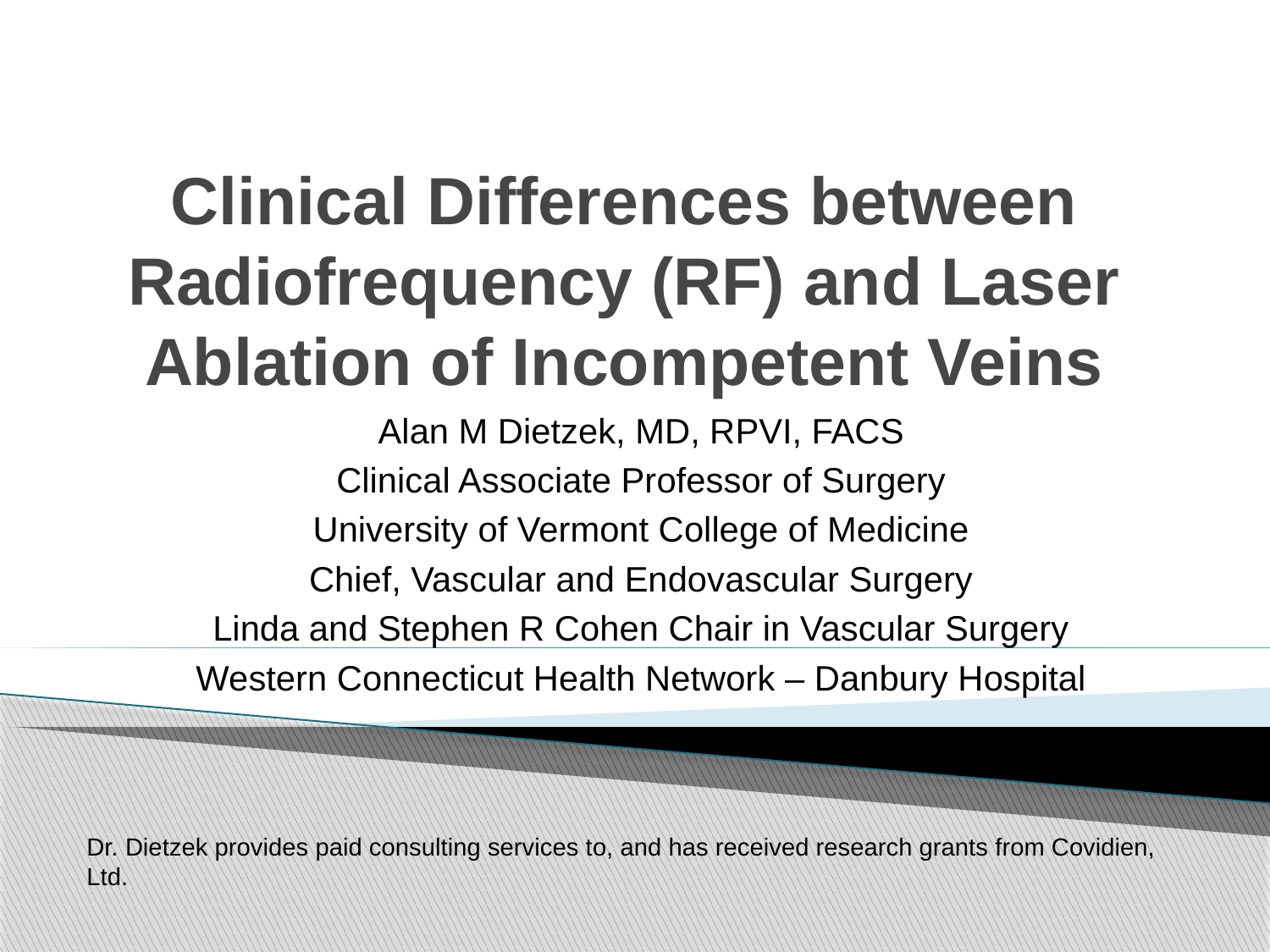

# Clinical Differences between Radiofrequency (RF) and Laser Ablation of Incompetent Veins
Alan M Dietzek, MD, RPVI, FACS
Clinical Associate Professor of Surgery
University of Vermont College of Medicine
Chief, Vascular and Endovascular Surgery
Linda and Stephen R Cohen Chair in Vascular Surgery
Western Connecticut Health Network – Danbury Hospital

Dr. Dietzek provides paid consulting services to, and has received research grants from Covidien, Ltd.